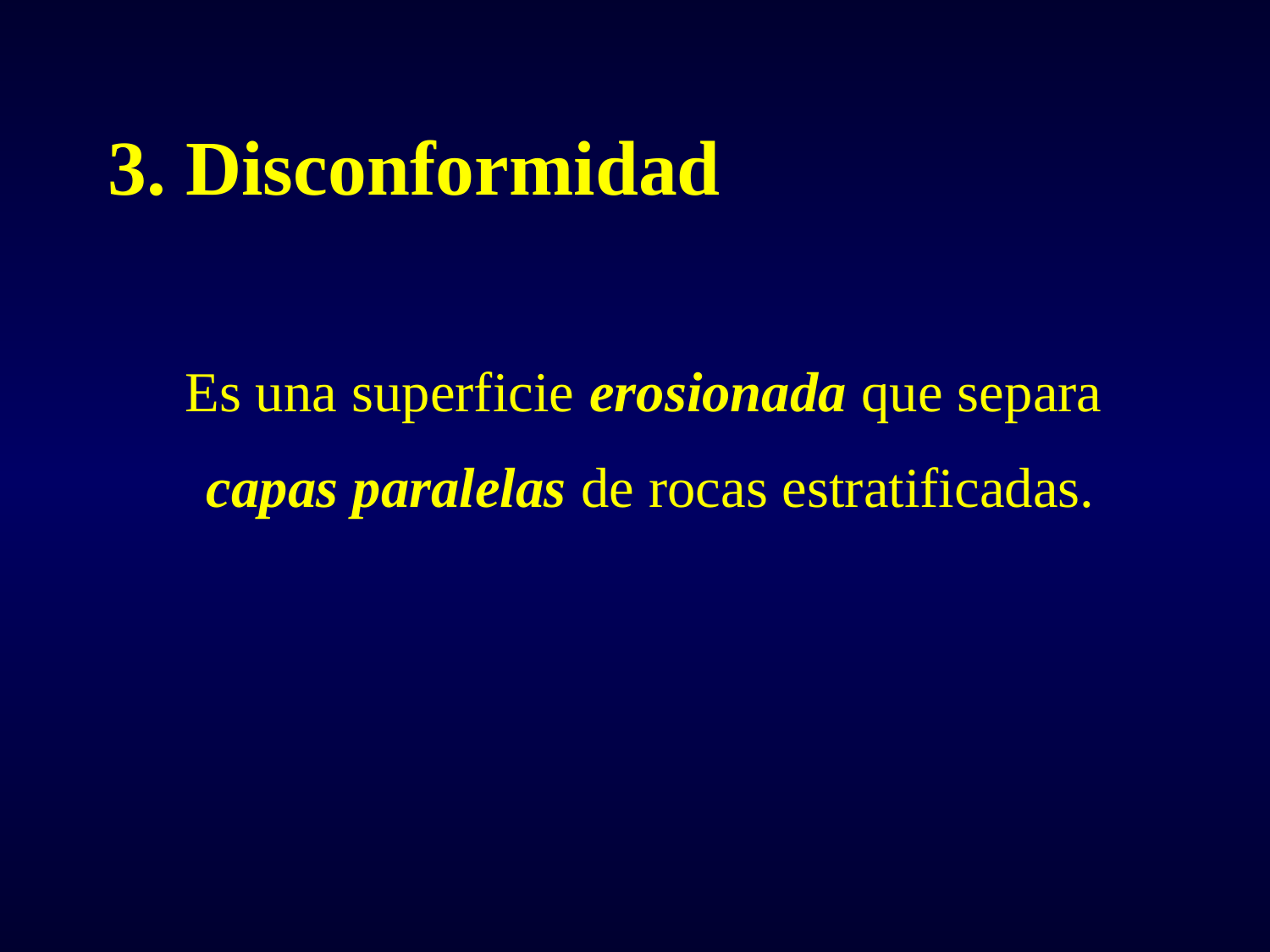

# 3. Disconformidad

Es una superficie erosionada que separa
capas paralelas de rocas estratificadas.